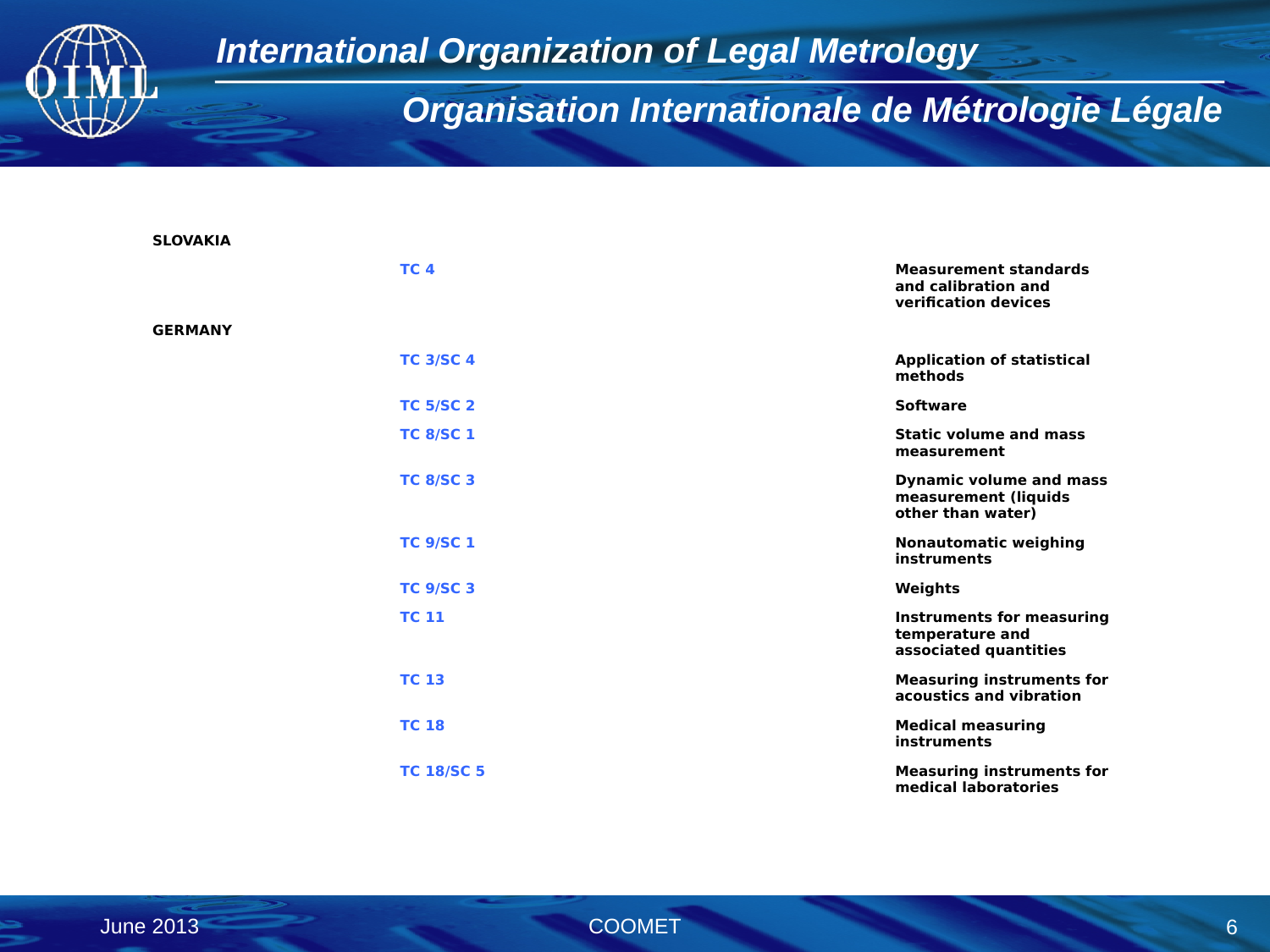

| SLOVAKIA |  |  |  |
| --- | --- | --- | --- |
|  | TC 4 |  | Measurement standards and calibration and verification devices |

| GERMANY |  |  |  |
| --- | --- | --- | --- |
|  | TC 3/SC 4 |  | Application of statistical methods |
|  | TC 5/SC 2 |  | Software |
|  | TC 8/SC 1 |  | Static volume and mass measurement |
|  | TC 8/SC 3 |  | Dynamic volume and mass measurement (liquids other than water) |
|  | TC 9/SC 1 |  | Nonautomatic weighing instruments |
|  | TC 9/SC 3 |  | Weights |
|  | TC 11 |  | Instruments for measuring temperature and associated quantities |
|  | TC 13 |  | Measuring instruments for acoustics and vibration |
|  | TC 18 |  | Medical measuring instruments |
|  | TC 18/SC 5 |  | Measuring instruments for medical laboratories |

COOMET
June 2013
6